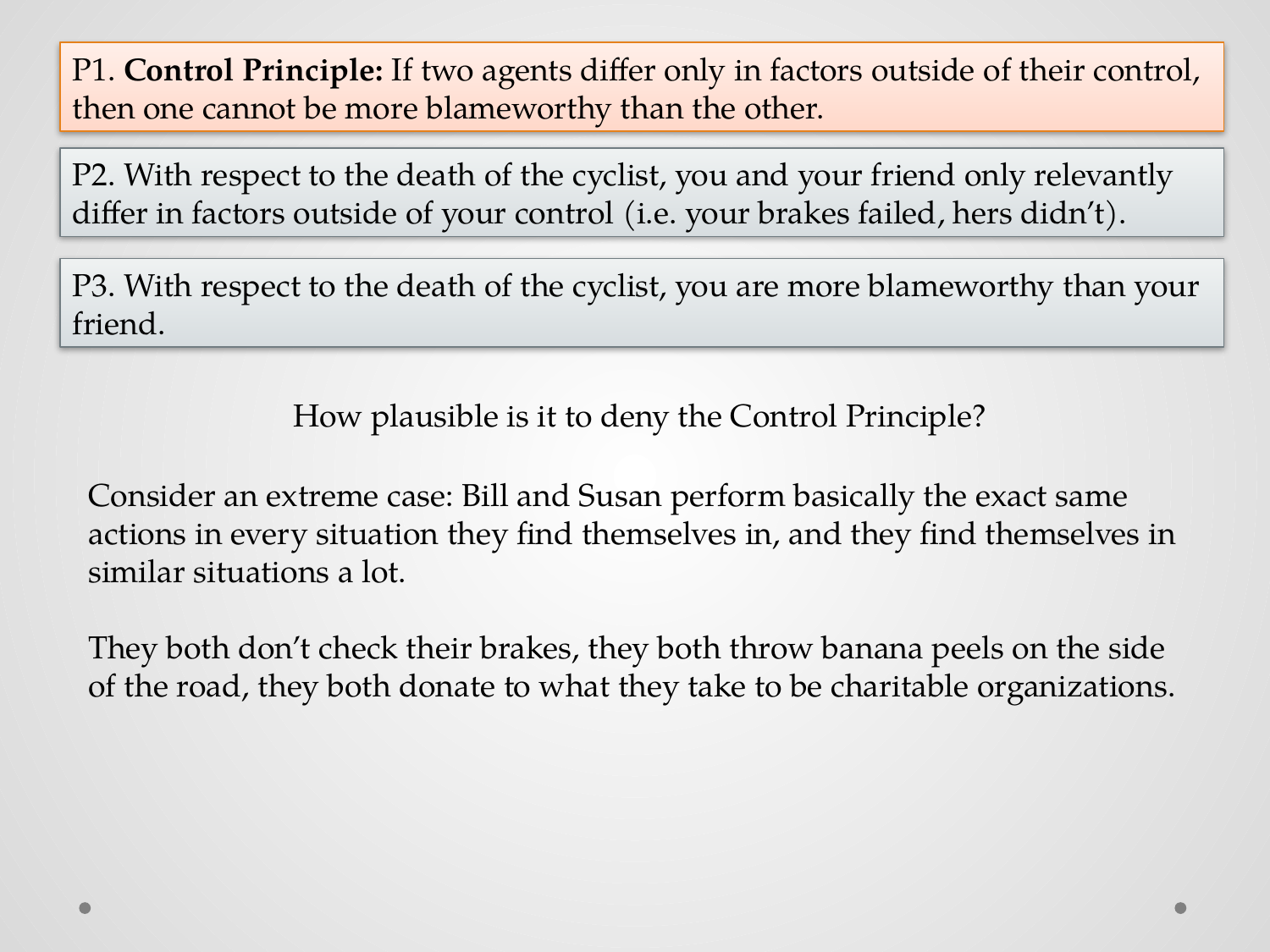

P1. Control Principle: If two agents differ only in factors outside of their control, then one cannot be more blameworthy than the other.
P2. With respect to the death of the cyclist, you and your friend only relevantly differ in factors outside of your control (i.e. your brakes failed, hers didn’t).
P3. With respect to the death of the cyclist, you are more blameworthy than your friend.
How plausible is it to deny the Control Principle?
Consider an extreme case: Bill and Susan perform basically the exact same actions in every situation they find themselves in, and they find themselves in similar situations a lot.

They both don’t check their brakes, they both throw banana peels on the side of the road, they both donate to what they take to be charitable organizations.